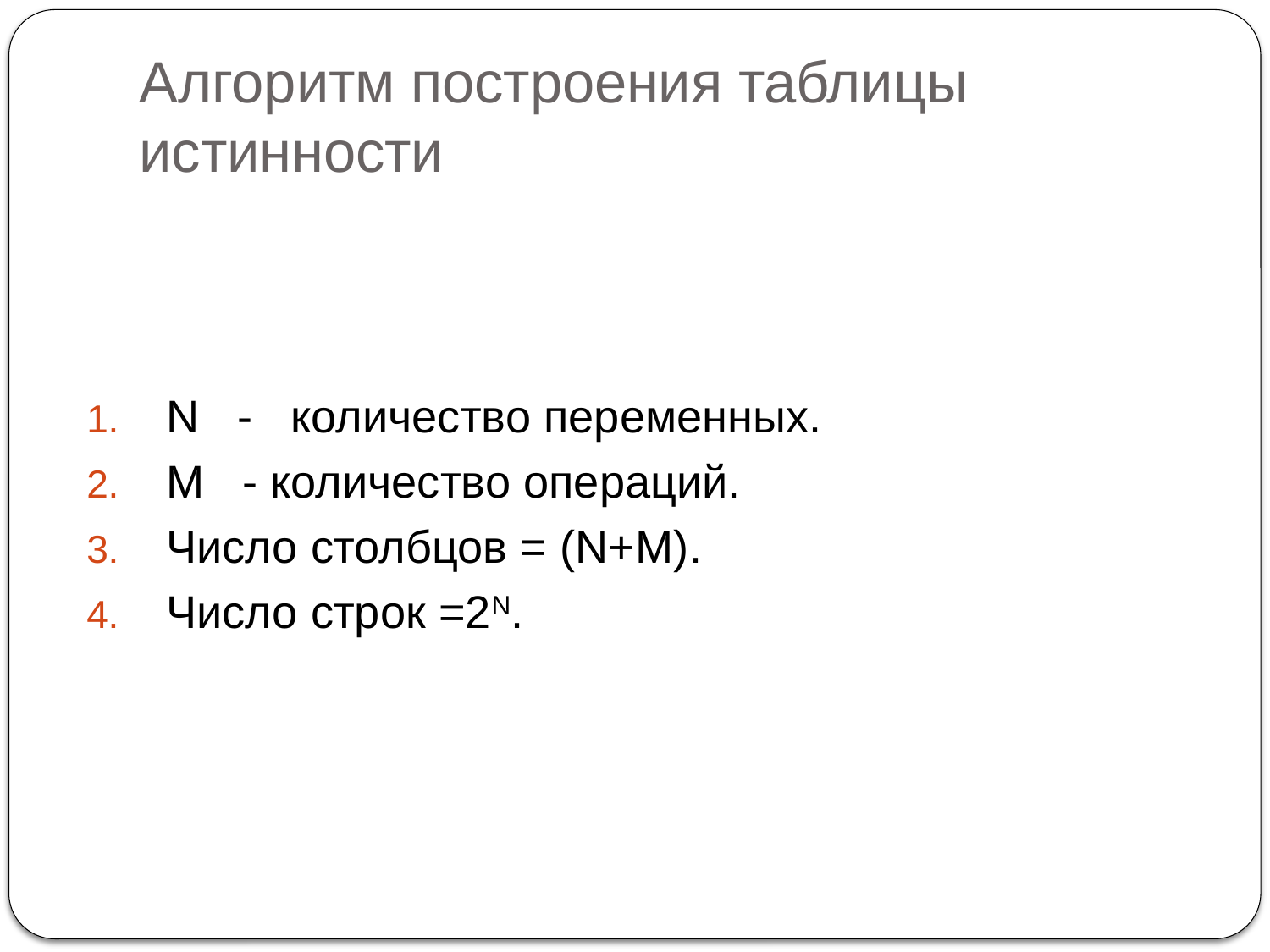

# Алгоритм построения таблицы истинности
N   -   количество переменных.
M   - количество операций.
Число столбцов = (N+M).
Число строк =2N.